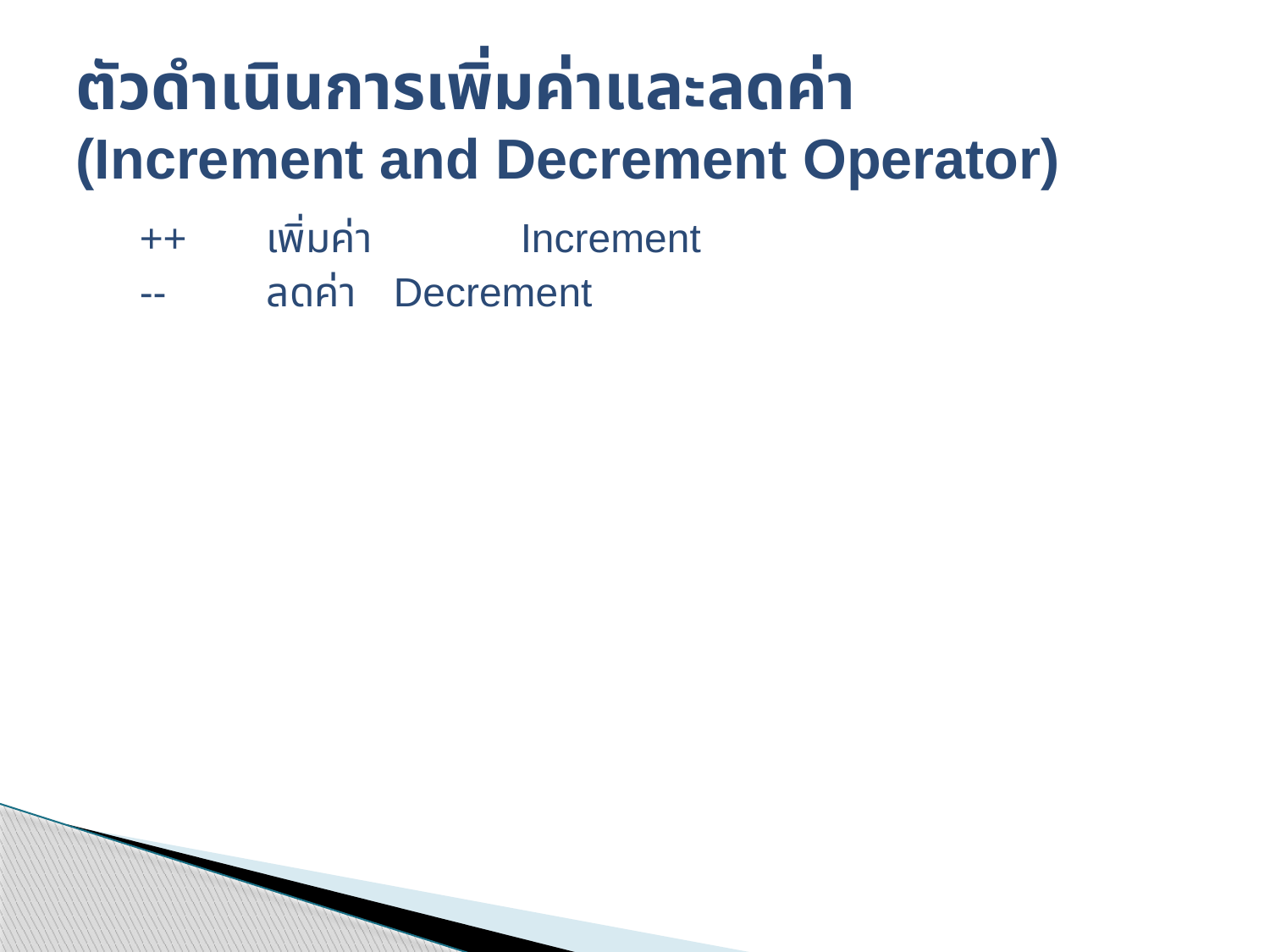

# ตัวดำเนินการเพิ่มค่าและลดค่า (Increment and Decrement Operator)
++  	เพิ่มค่า  	Increment
--  	ลดค่า  	Decrement